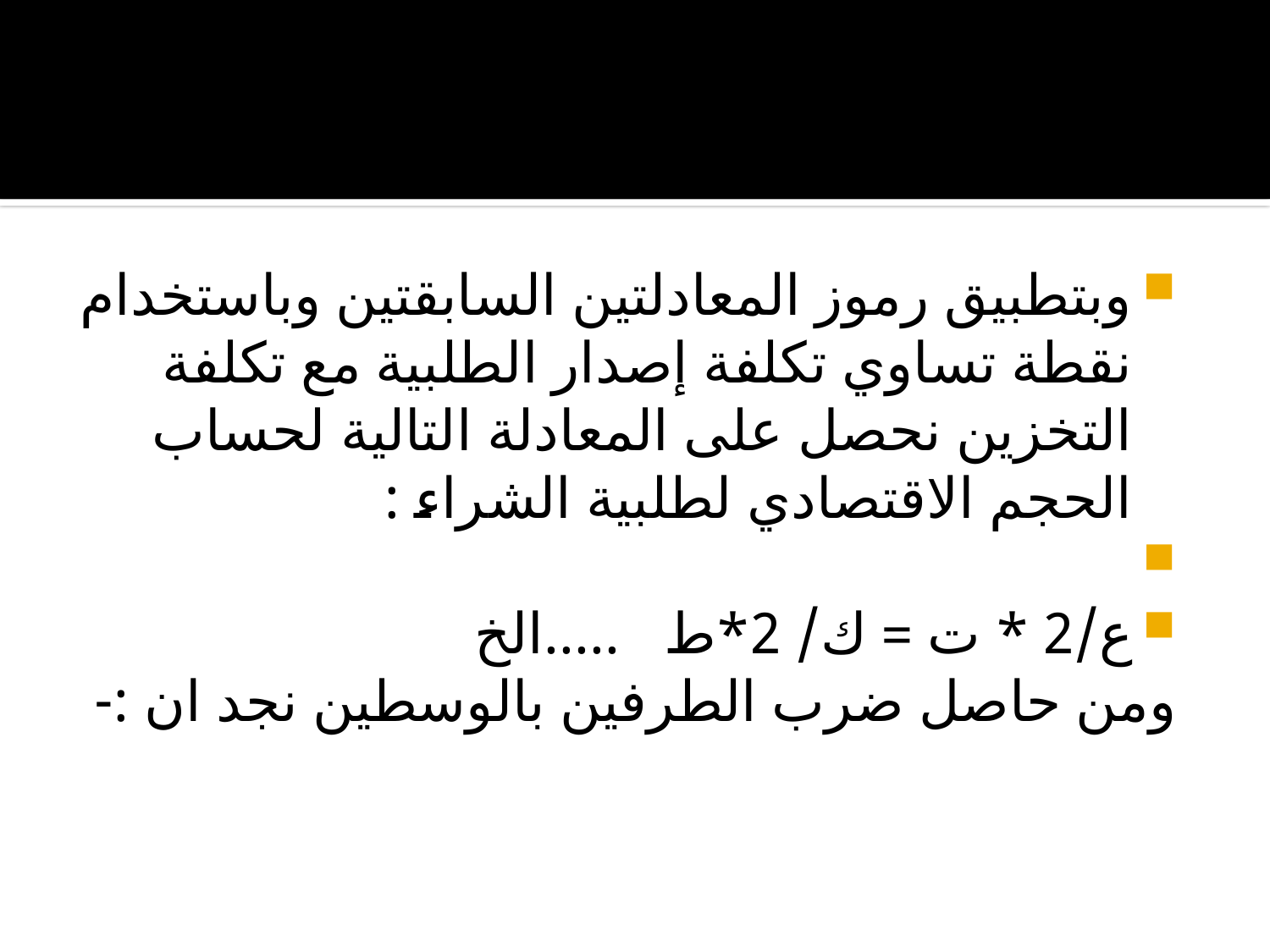

وبتطبيق رموز المعادلتين السابقتين وباستخدام نقطة تساوي تكلفة إصدار الطلبية مع تكلفة التخزين نحصل على المعادلة التالية لحساب الحجم الاقتصادي لطلبية الشراء :

ع/2 * ت = ك/ 2*ط   .....الخ
ومن حاصل ضرب الطرفين بالوسطين نجد ان :-